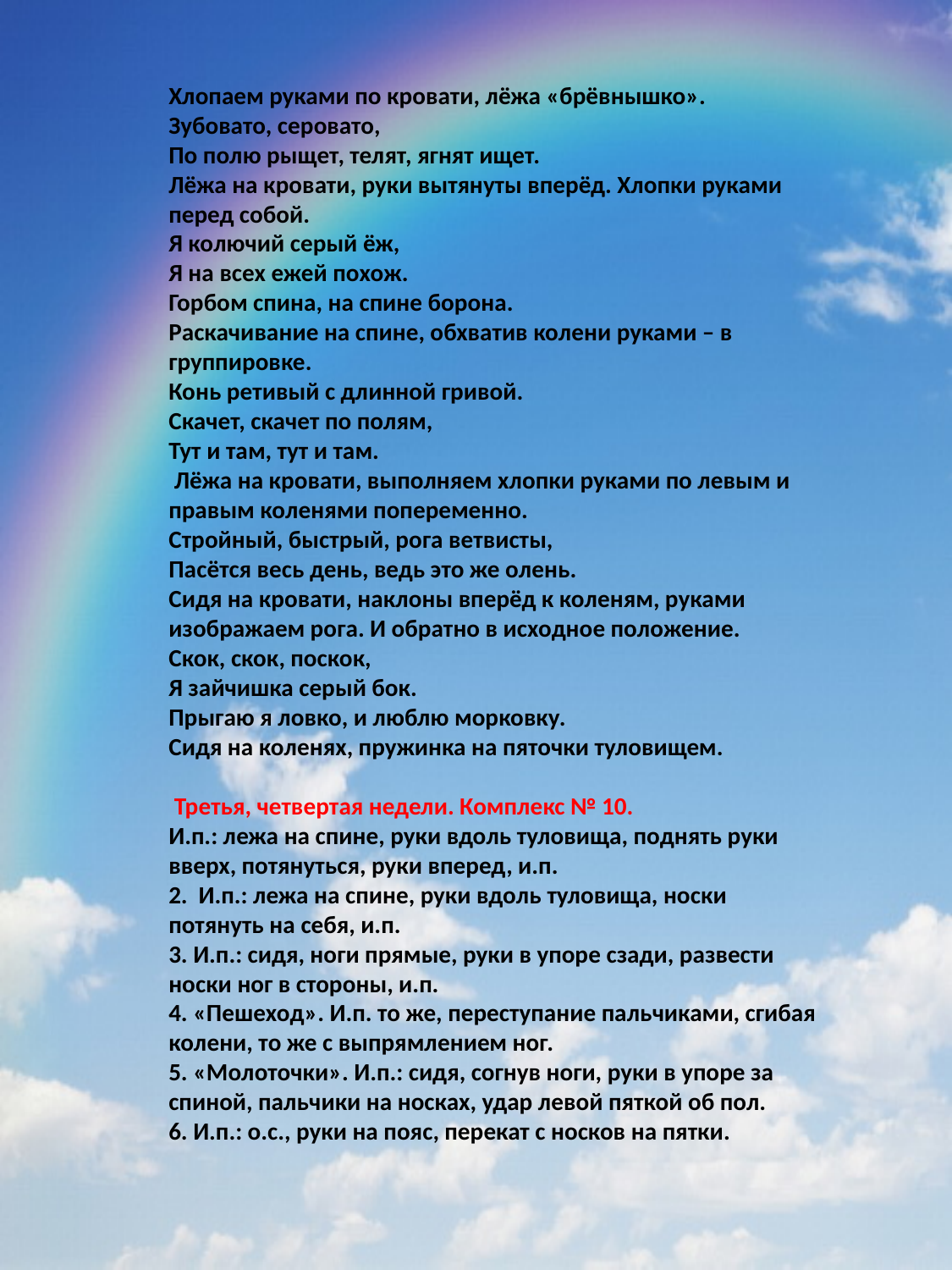

Хлопаем руками по кровати, лёжа «брёвнышко».
Зубовато, серовато,
По полю рыщет, телят, ягнят ищет.
Лёжа на кровати, руки вытянуты вперёд. Хлопки руками перед собой.
Я колючий серый ёж,
Я на всех ежей похож.
Горбом спина, на спине борона.
Раскачивание на спине, обхватив колени руками – в группировке.
Конь ретивый с длинной гривой.
Скачет, скачет по полям,
Тут и там, тут и там.
 Лёжа на кровати, выполняем хлопки руками по левым и правым коленями попеременно.
Стройный, быстрый, рога ветвисты,
Пасётся весь день, ведь это же олень.
Сидя на кровати, наклоны вперёд к коленям, руками изображаем рога. И обратно в исходное положение.
Скок, скок, поскок,
Я зайчишка серый бок.
Прыгаю я ловко, и люблю морковку.
Сидя на коленях, пружинка на пяточки туловищем.

 Третья, четвертая недели. Комплекс № 10.
И.п.: лежа на спине, руки вдоль туловища, поднять руки вверх, потя­нуться, руки вперед, и.п.
2.  И.п.: лежа на спине, руки вдоль туловища, носки потянуть на себя, и.п.
3. И.п.: сидя, ноги прямые, руки в упоре сзади, развести носки ног в стороны, и.п.
4. «Пешеход». И.п. то же, переступание пальчиками, сгибая колени, то же с выпрямлением ног.
5. «Молоточки». И.п.: сидя, согнув ноги, руки в упоре за спиной, паль­чики на носках, удар левой пяткой об пол.
6. И.п.: о.с., руки на пояс, перекат с носков на пятки.